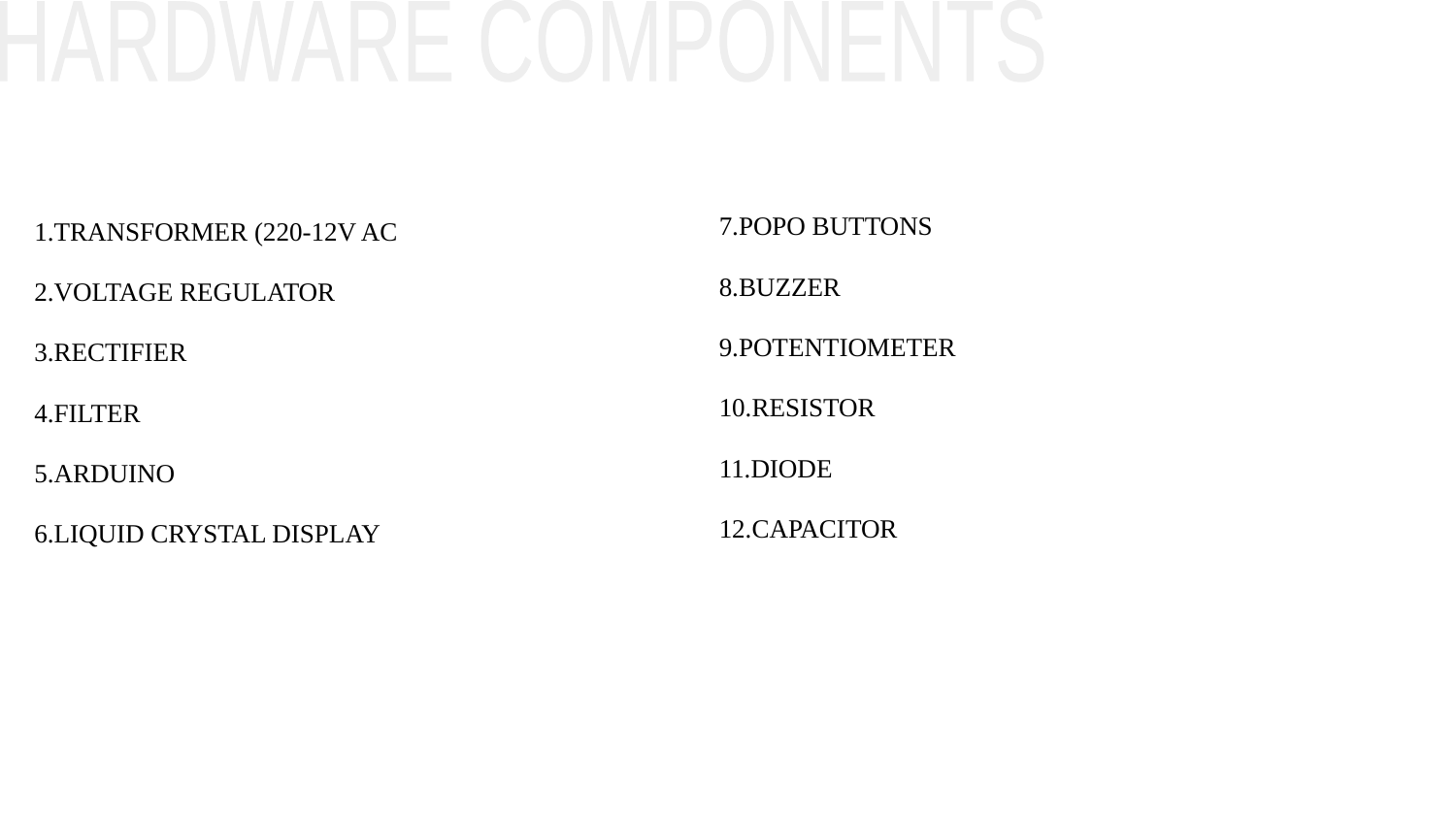

HARDWARE COMPONENTS
7.POPO BUTTONS
8.BUZZER
9.POTENTIOMETER
10.RESISTOR
11.DIODE
12.CAPACITOR
1.TRANSFORMER (220-12V AC
2.VOLTAGE REGULATOR
3.RECTIFIER
4.FILTER
5.ARDUINO
6.LIQUID CRYSTAL DISPLAY